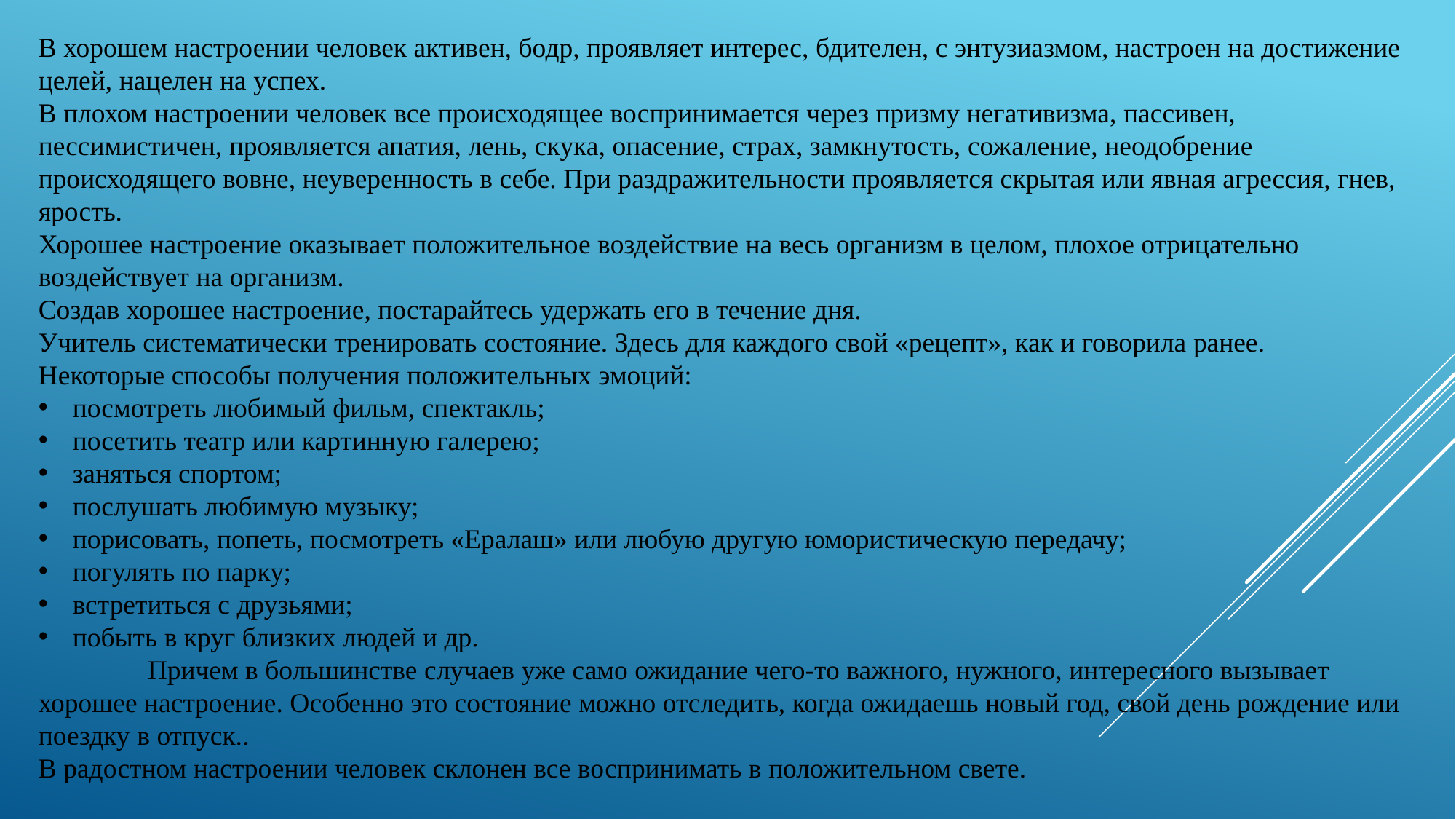

В хорошем настроении человек активен, бодр, проявляет интерес, бдителен, с энтузиазмом, настроен на достижение целей, нацелен на успех.
В плохом настроении человек все происходящее воспринимается через призму негативизма, пассивен, пессимистичен, проявляется апатия, лень, скука, опасение, страх, замкнутость, сожаление, неодобрение
происходящего вовне, неуверенность в себе. При раздражительности проявляется скрытая или явная агрессия, гнев, ярость.
Хорошее настроение оказывает положительное воздействие на весь организм в целом, плохое отрицательно воздействует на организм.
Создав хорошее настроение, постарайтесь удержать его в течение дня.
Учитель систематически тренировать состояние. Здесь для каждого свой «рецепт», как и говорила ранее.
Некоторые способы получения положительных эмоций:
посмотреть любимый фильм, спектакль;
посетить театр или картинную галерею;
заняться спортом;
послушать любимую музыку;
порисовать, попеть, посмотреть «Ералаш» или любую другую юмористическую передачу;
погулять по парку;
встретиться с друзьями;
побыть в круг близких людей и др.
	Причем в большинстве случаев уже само ожидание чего-то важного, нужного, интересного вызывает
хорошее настроение. Особенно это состояние можно отследить, когда ожидаешь новый год, свой день рождение или поездку в отпуск..
В радостном настроении человек склонен все воспринимать в положительном свете.